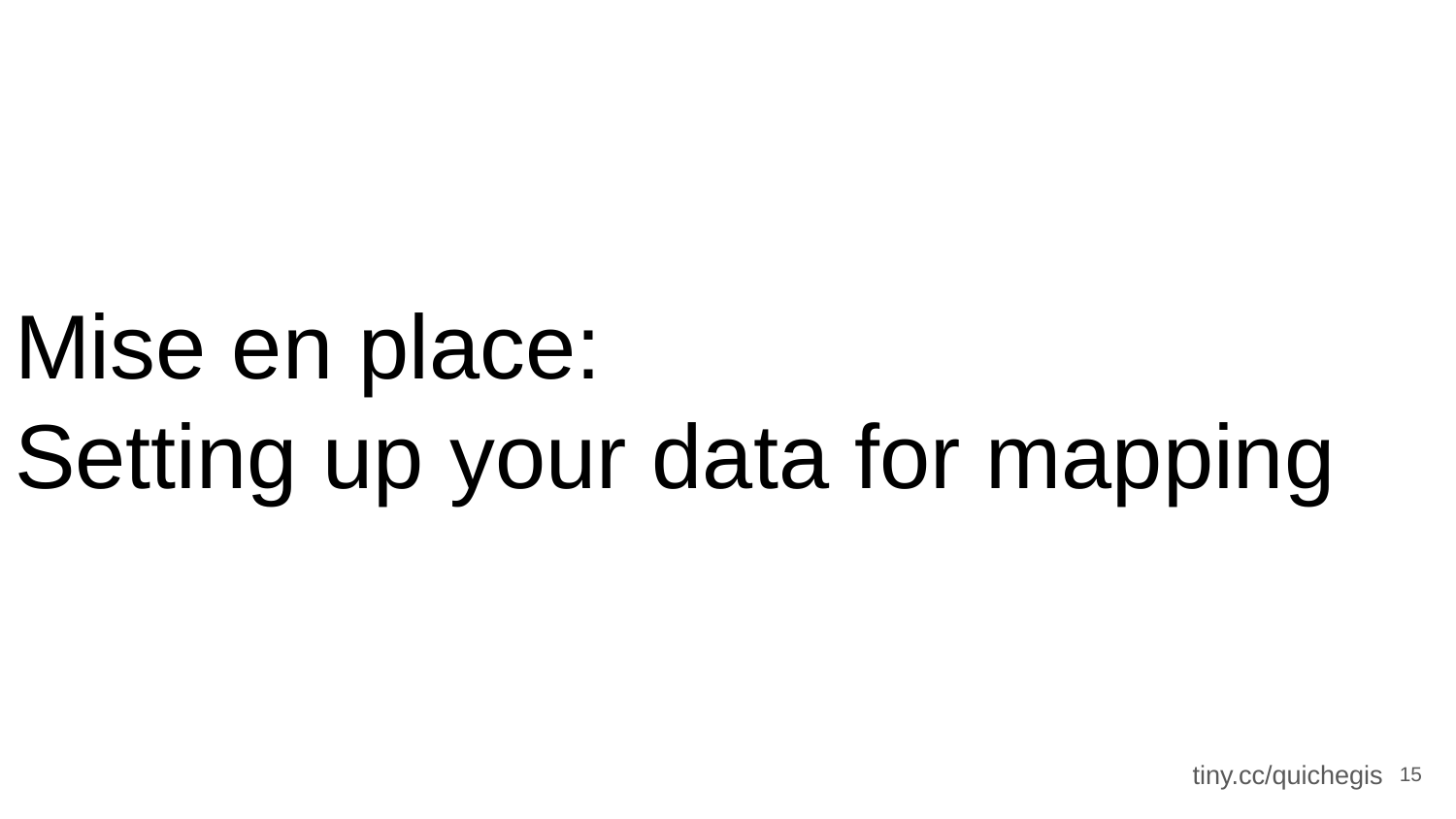

# Mise en place:
Setting up your data for mapping
15
tiny.cc/quichegis